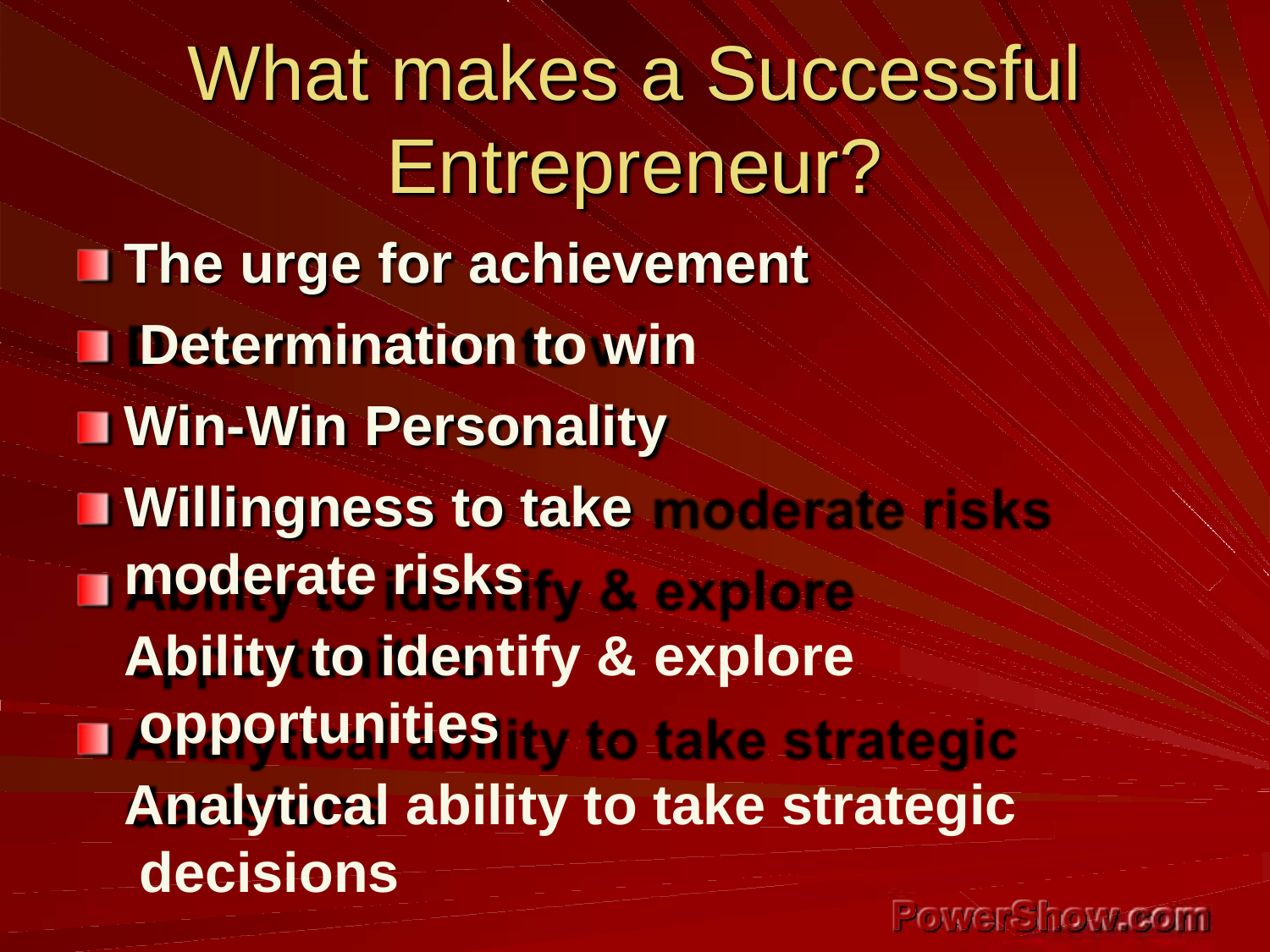

# What makes a Successful  Entrepreneur?

The urge for achievement  Determination to win
Win-Win Personality
Willingness to take moderate risks
Ability to identify & explore  opportunities
Analytical ability to take strategic  decisions